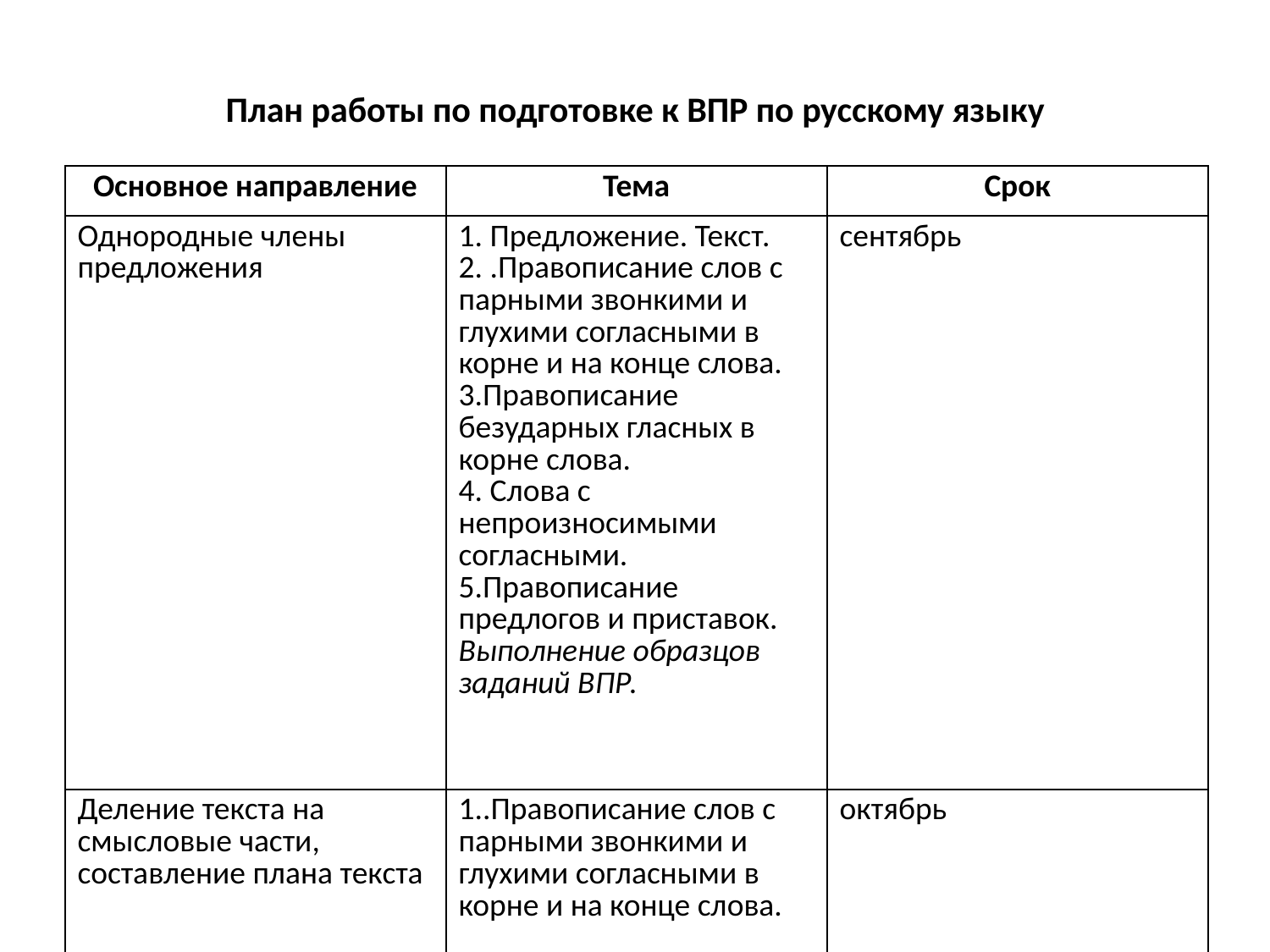

# План работы по подготовке к ВПР по русскому языку
| Основное направление | Тема | Срок |
| --- | --- | --- |
| Однородные члены предложения | 1. Предложение. Текст. 2. .Правописание слов с парными звонкими и глухими согласными в корне и на конце слова. 3.Правописание безударных гласных в корне слова. 4. Слова с непроизносимыми согласными. 5.Правописание предлогов и приставок. Выполнение образцов заданий ВПР. | сентябрь |
| Деление текста на смысловые части, составление плана текста | 1..Правописание слов с парными звонкими и глухими согласными в корне и на конце слова. | октябрь |